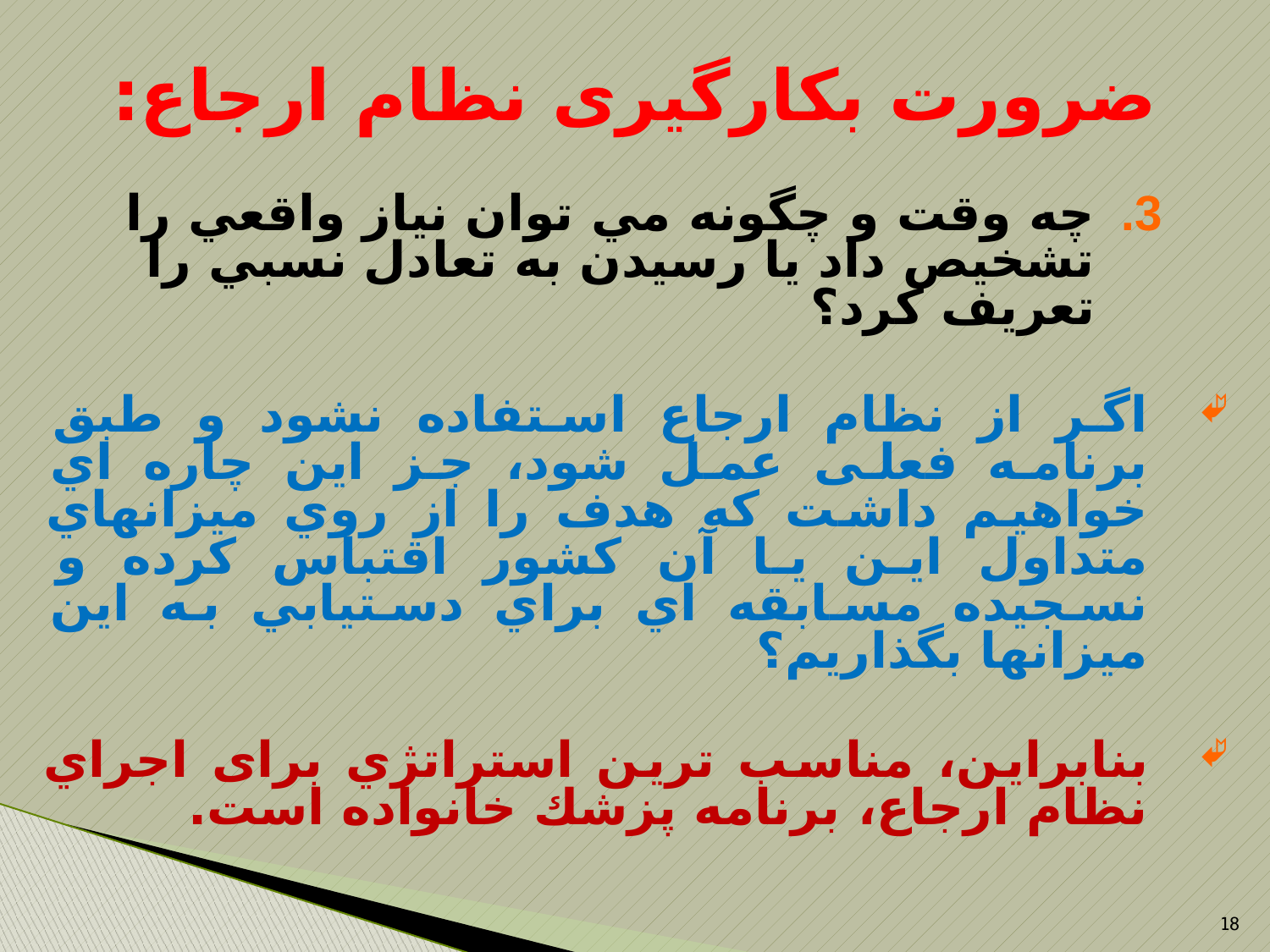

# ضرورت بکارگيری نظام ارجاع:
چه وقت و چگونه مي توان نياز واقعي را تشخيص داد يا رسيدن به تعادل نسبي را تعريف كرد؟

اگر از نظام ارجاع استفاده نشود و طبق برنامه فعلی عمل شود، جز اين چاره اي خواهيم داشت كه هدف را از روي ميزانهاي متداول اين يا آن كشور اقتباس كرده و نسجيده مسابقه اي براي دستيابي به اين ميزانها بگذاريم؟

بنابراين، مناسب ترين استراتژي برای اجراي نظام ارجاع، برنامه پزشك خانواده است.
18